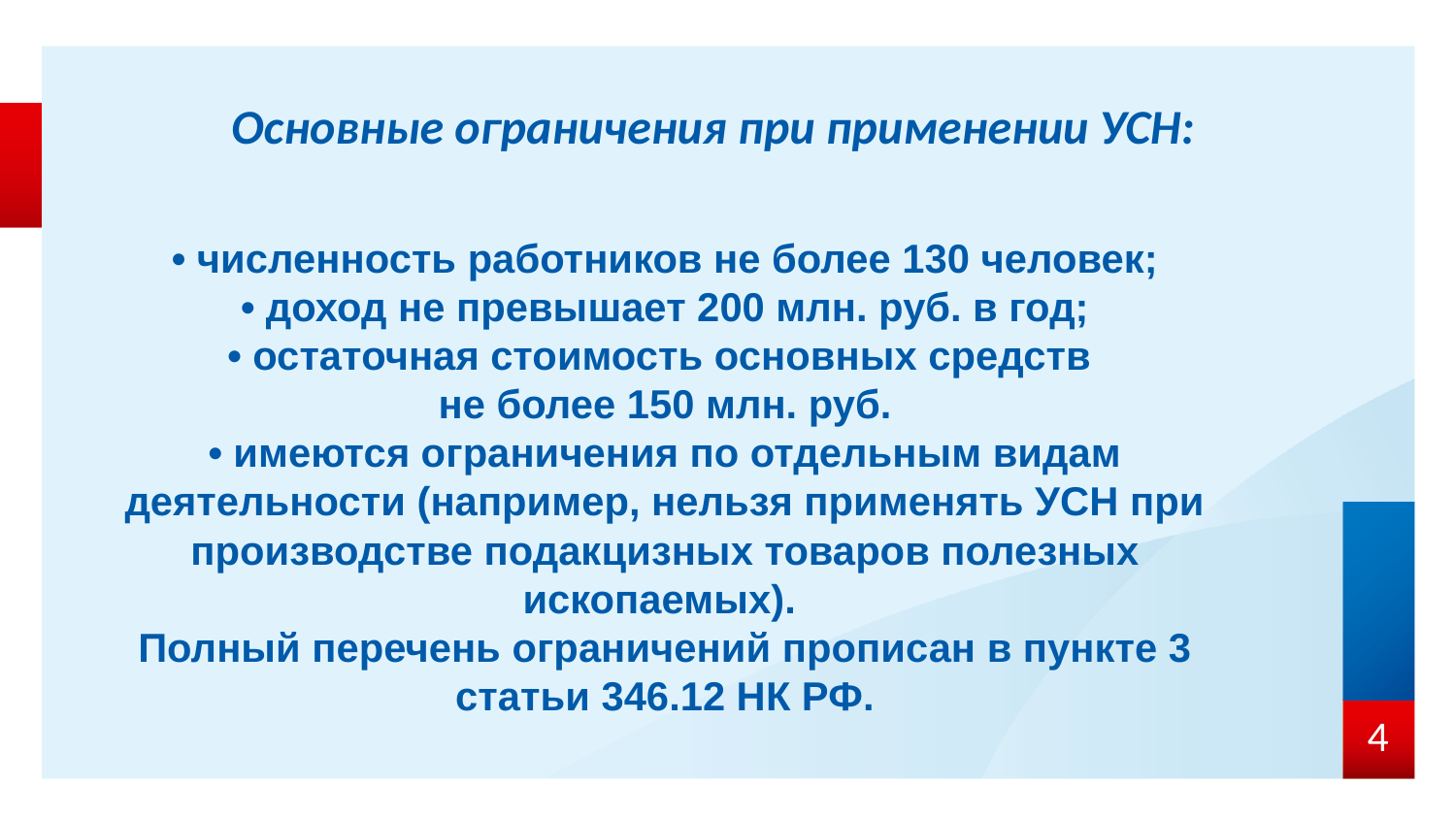

Основные ограничения при применении УСН:
• численность работников не более 130 человек;
• доход не превышает 200 млн. руб. в год;
• остаточная стоимость основных средств
не более 150 млн. руб.
• имеются ограничения по отдельным видам деятельности (например, нельзя применять УСН при производстве подакцизных товаров полезных ископаемых).
Полный перечень ограничений прописан в пункте 3 статьи 346.12 НК РФ.

4